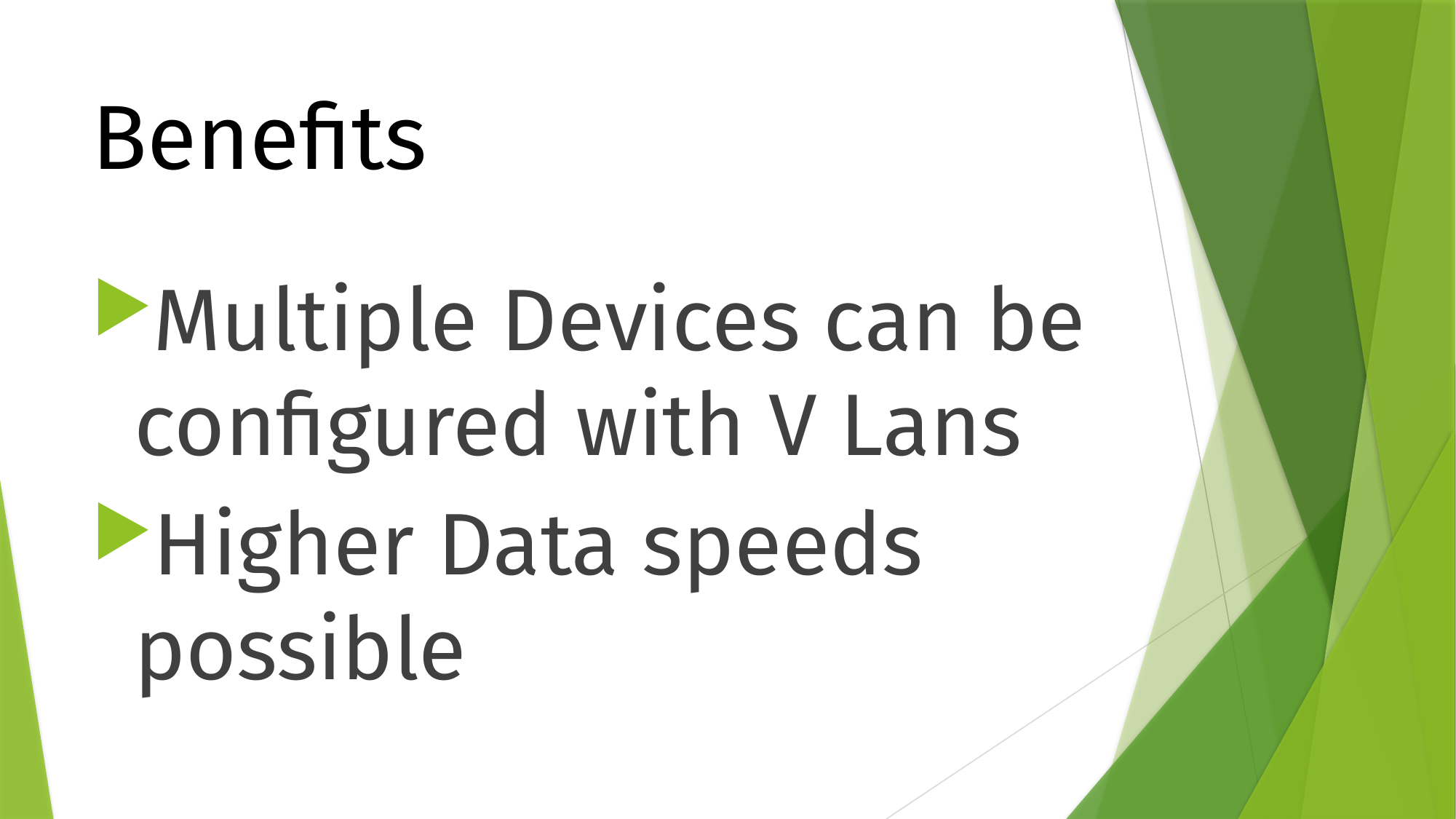

# Benefits
Multiple Devices can be configured with V Lans
Higher Data speeds possible